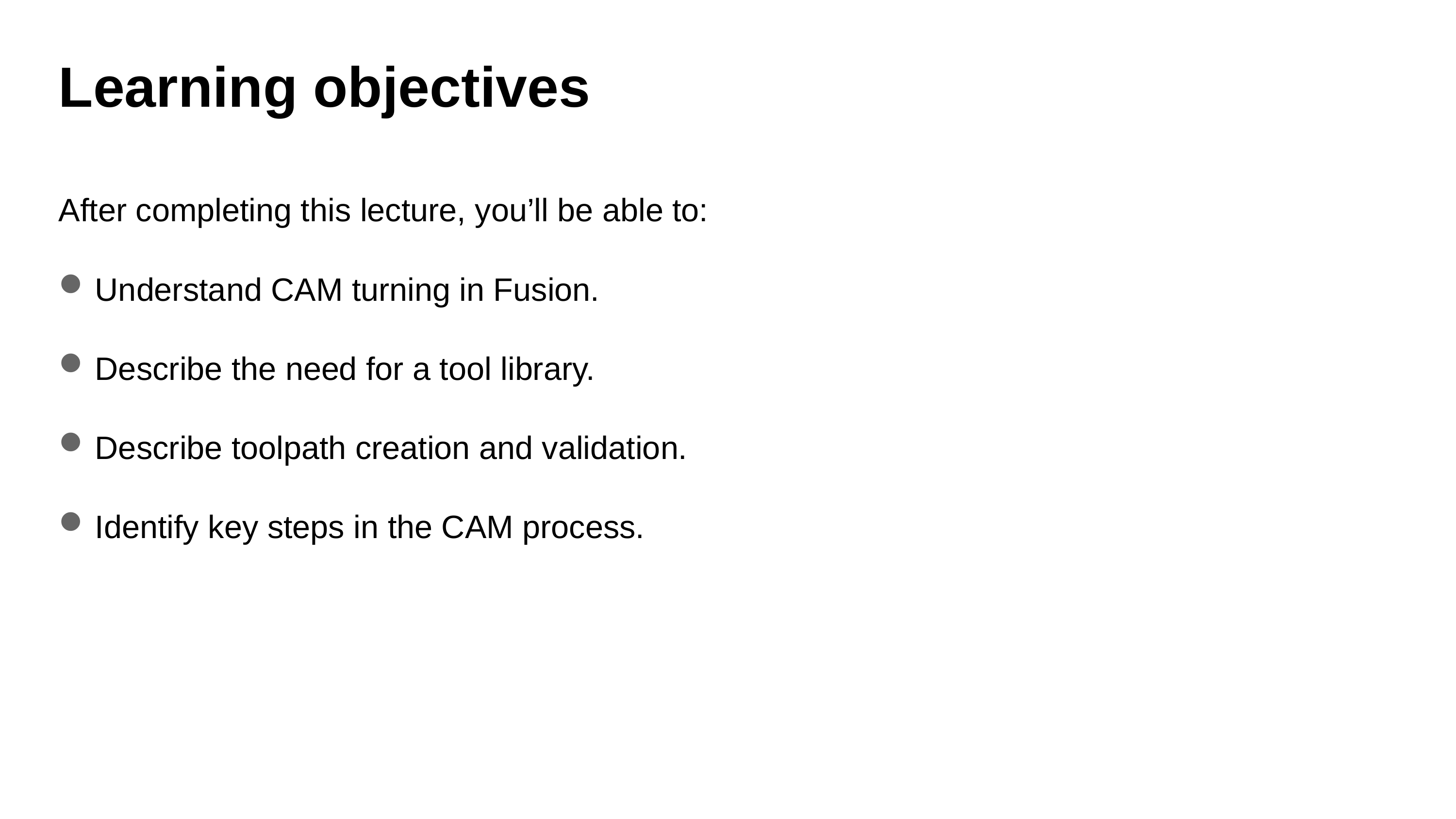

# Learning objectives
After completing this lecture, you’ll be able to:
Understand CAM turning in Fusion.
Describe the need for a tool library.
Describe toolpath creation and validation.
Identify key steps in the CAM process.